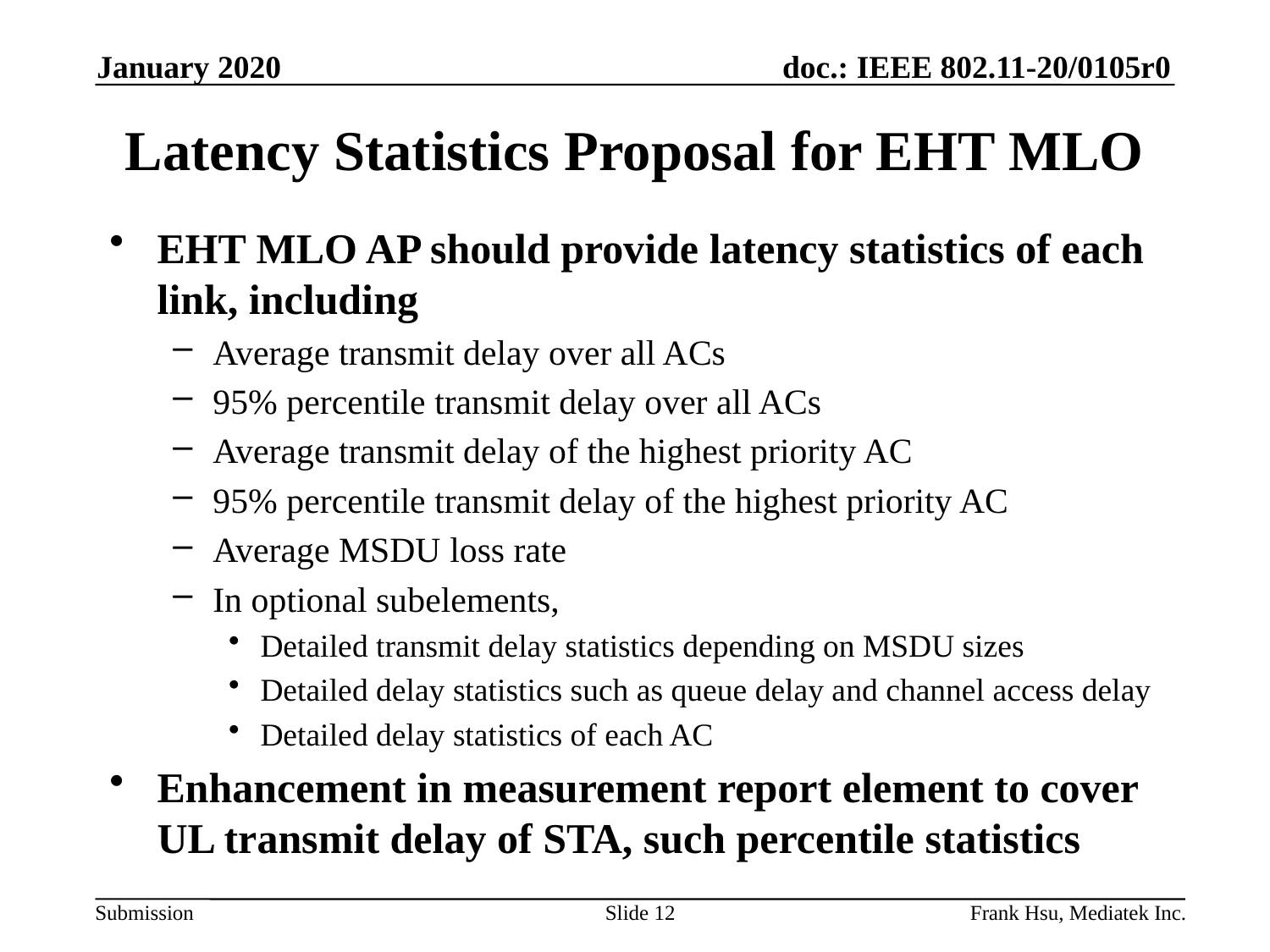

January 2020
# Latency Statistics Proposal for EHT MLO
EHT MLO AP should provide latency statistics of each link, including
Average transmit delay over all ACs
95% percentile transmit delay over all ACs
Average transmit delay of the highest priority AC
95% percentile transmit delay of the highest priority AC
Average MSDU loss rate
In optional subelements,
Detailed transmit delay statistics depending on MSDU sizes
Detailed delay statistics such as queue delay and channel access delay
Detailed delay statistics of each AC
Enhancement in measurement report element to cover UL transmit delay of STA, such percentile statistics

Slide 12
Frank Hsu, Mediatek Inc.